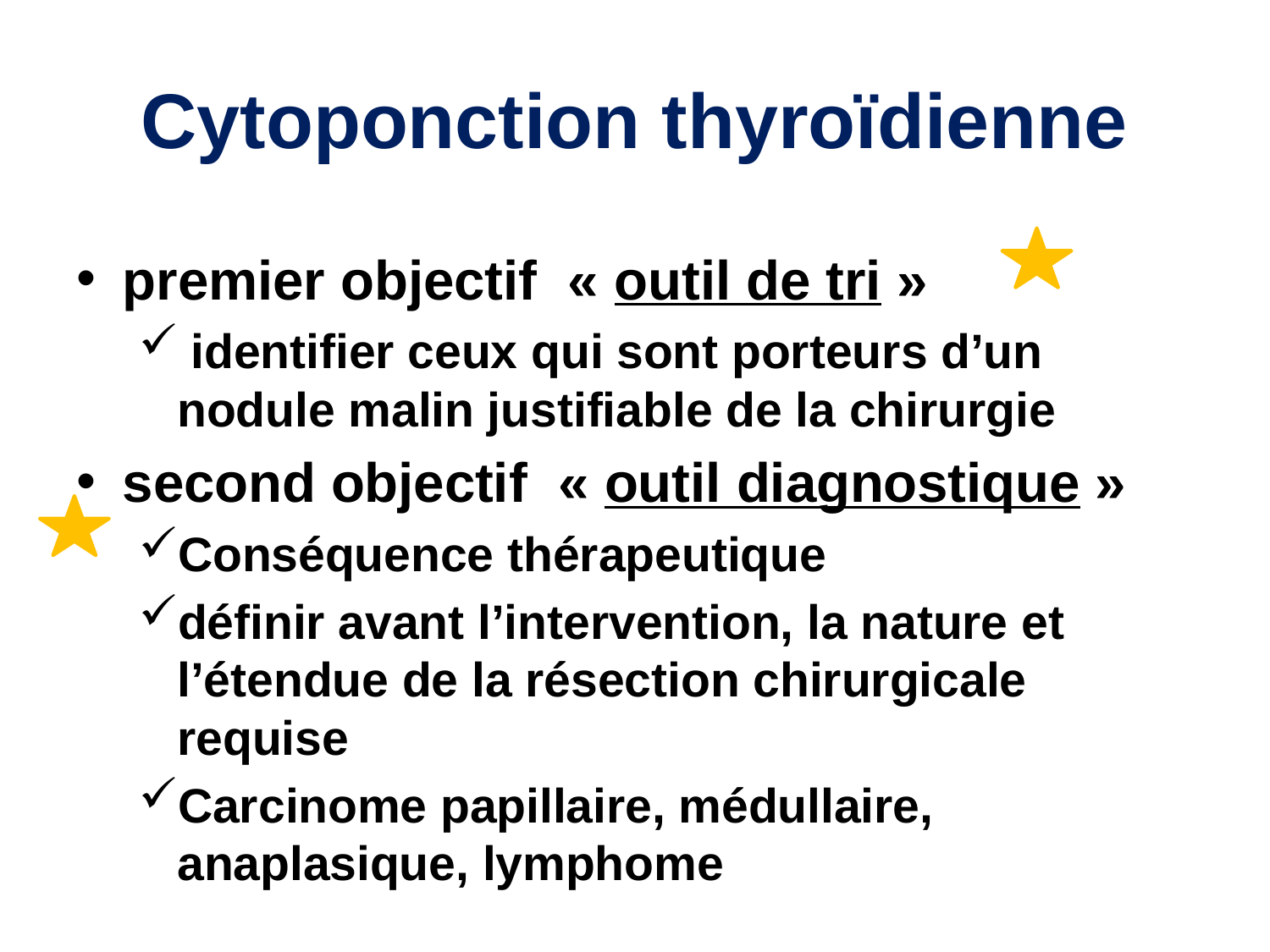

# Cytoponction thyroïdienne

premier objectif  « outil de tri »
 identifier ceux qui sont porteurs d’un nodule malin justifiable de la chirurgie
second objectif  « outil diagnostique »
Conséquence thérapeutique
définir avant l’intervention, la nature et l’étendue de la résection chirurgicale requise
Carcinome papillaire, médullaire, anaplasique, lymphome